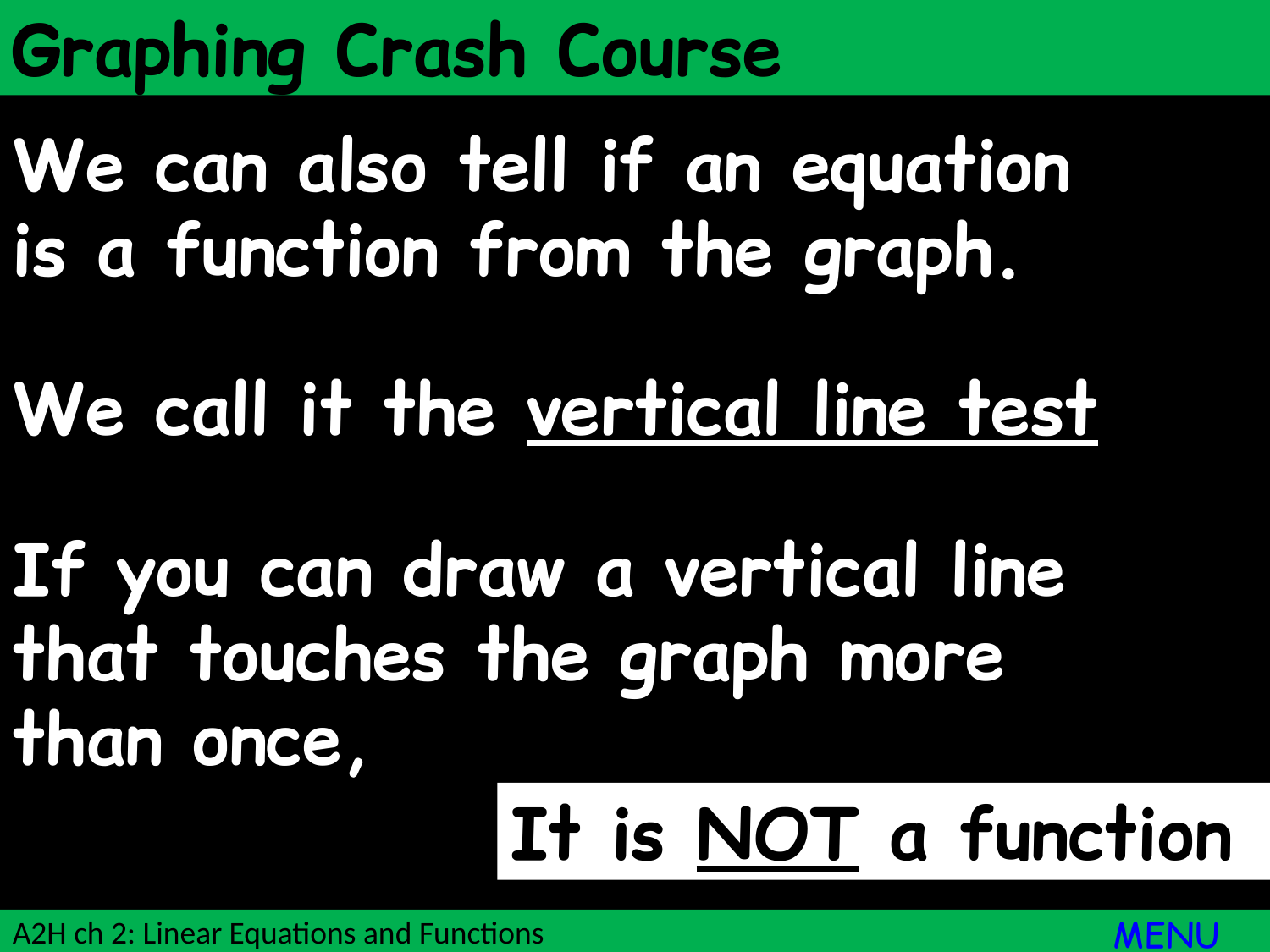

Graphing Crash Course
We can also tell if an equation is a function from the graph.
We call it the vertical line test
If you can draw a vertical line that touches the graph more than once,
It is NOT a function
MENU
A2H ch 2: Linear Equations and Functions